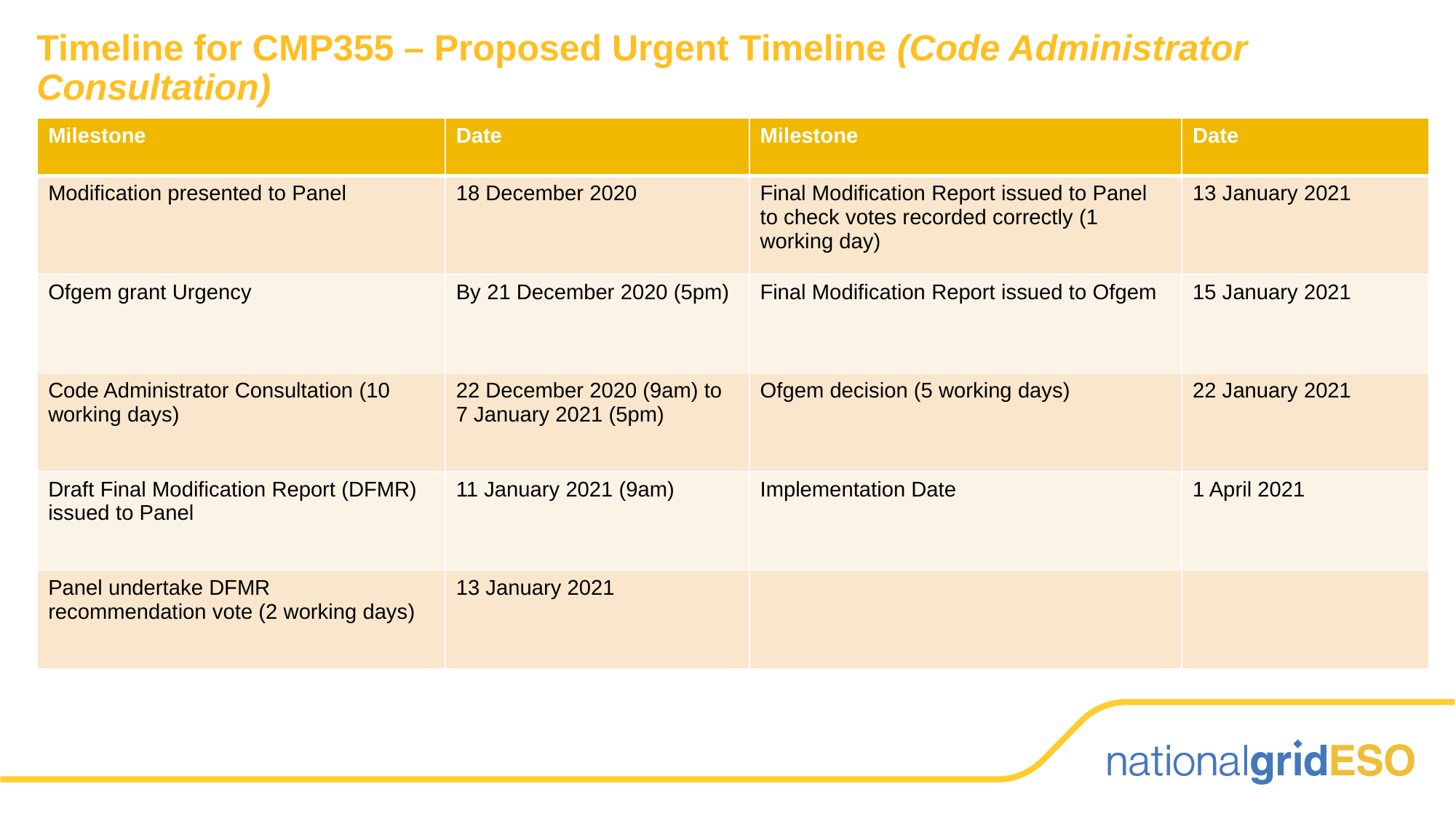

# Timeline for CMP355 – Proposed Urgent Timeline (Code Administrator Consultation)

| Milestone | Date | Milestone | Date |
| --- | --- | --- | --- |
| Modification presented to Panel | 18 December 2020 | Final Modification Report issued to Panel to check votes recorded correctly (1 working day) | 13 January 2021 |
| Ofgem grant Urgency | By 21 December 2020 (5pm) | Final Modification Report issued to Ofgem | 15 January 2021 |
| Code Administrator Consultation (10 working days) | 22 December 2020 (9am) to 7 January 2021 (5pm) | Ofgem decision (5 working days) | 22 January 2021 |
| Draft Final Modification Report (DFMR) issued to Panel | 11 January 2021 (9am) | Implementation Date | 1 April 2021 |
| Panel undertake DFMR recommendation vote (2 working days) | 13 January 2021 |  |  |